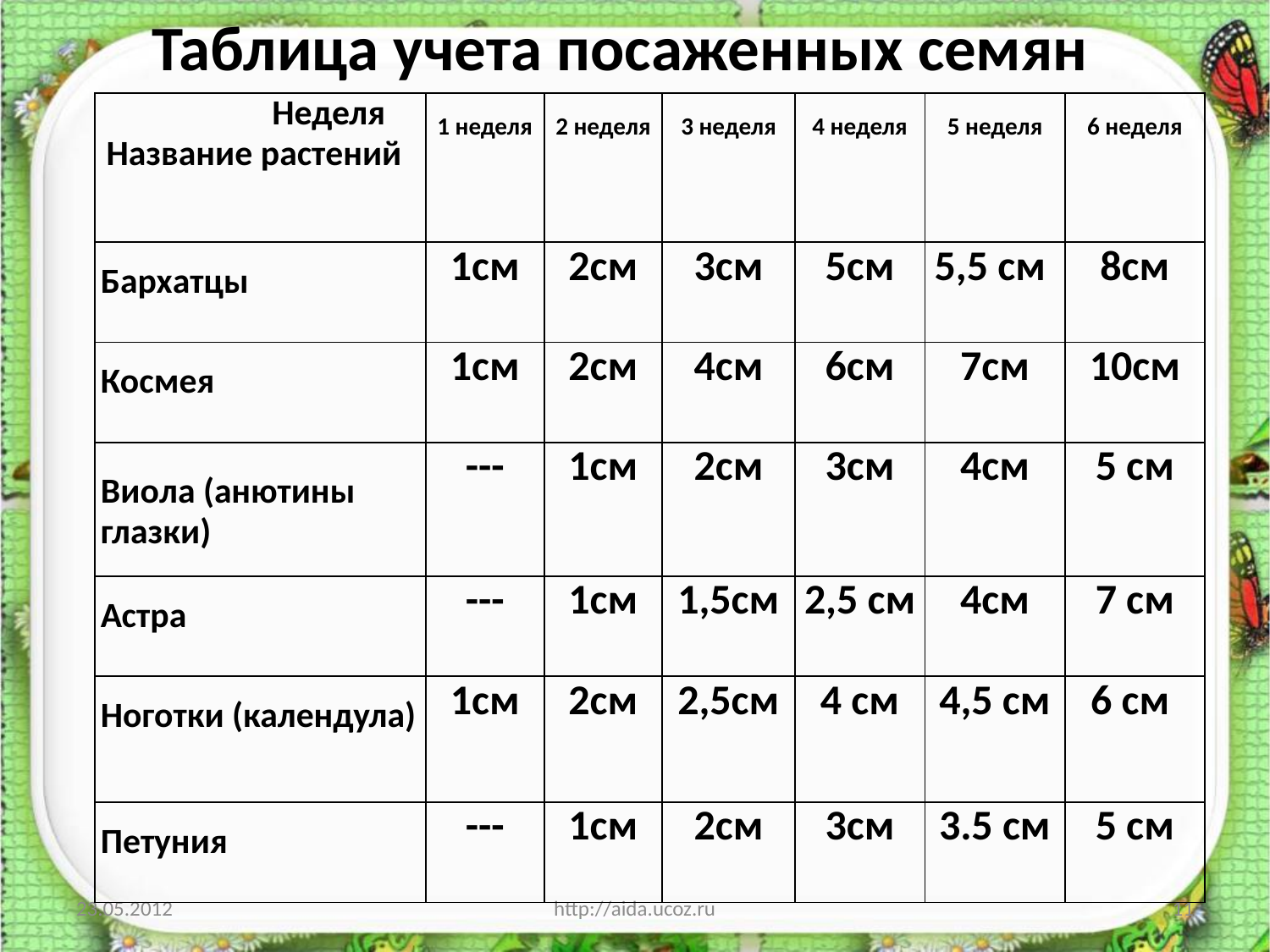

Таблица учета посаженных семян
| Неделя Название растений | 1 неделя | 2 неделя | 3 неделя | 4 неделя | 5 неделя | 6 неделя |
| --- | --- | --- | --- | --- | --- | --- |
| Бархатцы | 1см | 2см | 3см | 5см | 5,5 см | 8см |
| Космея | 1см | 2см | 4см | 6см | 7см | 10см |
| Виола (анютины глазки) | --- | 1см | 2см | 3см | 4см | 5 см |
| Астра | --- | 1см | 1,5см | 2,5 см | 4см | 7 см |
| Ноготки (календула) | 1см | 2см | 2,5см | 4 см | 4,5 см | 6 см |
| Петуния | --- | 1см | 2см | 3см | 3.5 см | 5 см |
23.05.2012
http://aida.ucoz.ru
11